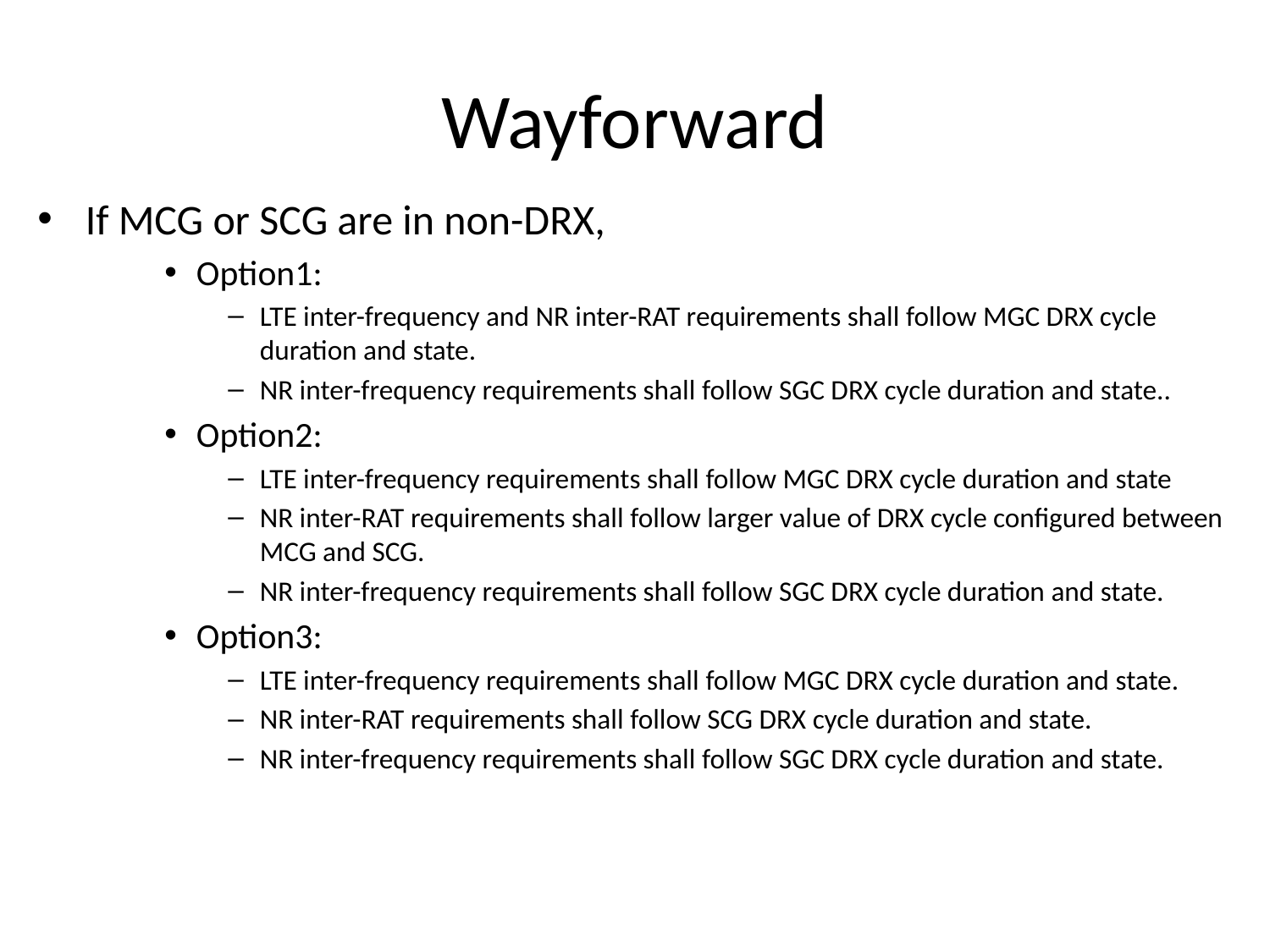

# Wayforward
If MCG or SCG are in non-DRX,
Option1:
LTE inter-frequency and NR inter-RAT requirements shall follow MGC DRX cycle duration and state.
NR inter-frequency requirements shall follow SGC DRX cycle duration and state..
Option2:
LTE inter-frequency requirements shall follow MGC DRX cycle duration and state
NR inter-RAT requirements shall follow larger value of DRX cycle configured between MCG and SCG.
NR inter-frequency requirements shall follow SGC DRX cycle duration and state.
Option3:
LTE inter-frequency requirements shall follow MGC DRX cycle duration and state.
NR inter-RAT requirements shall follow SCG DRX cycle duration and state.
NR inter-frequency requirements shall follow SGC DRX cycle duration and state.